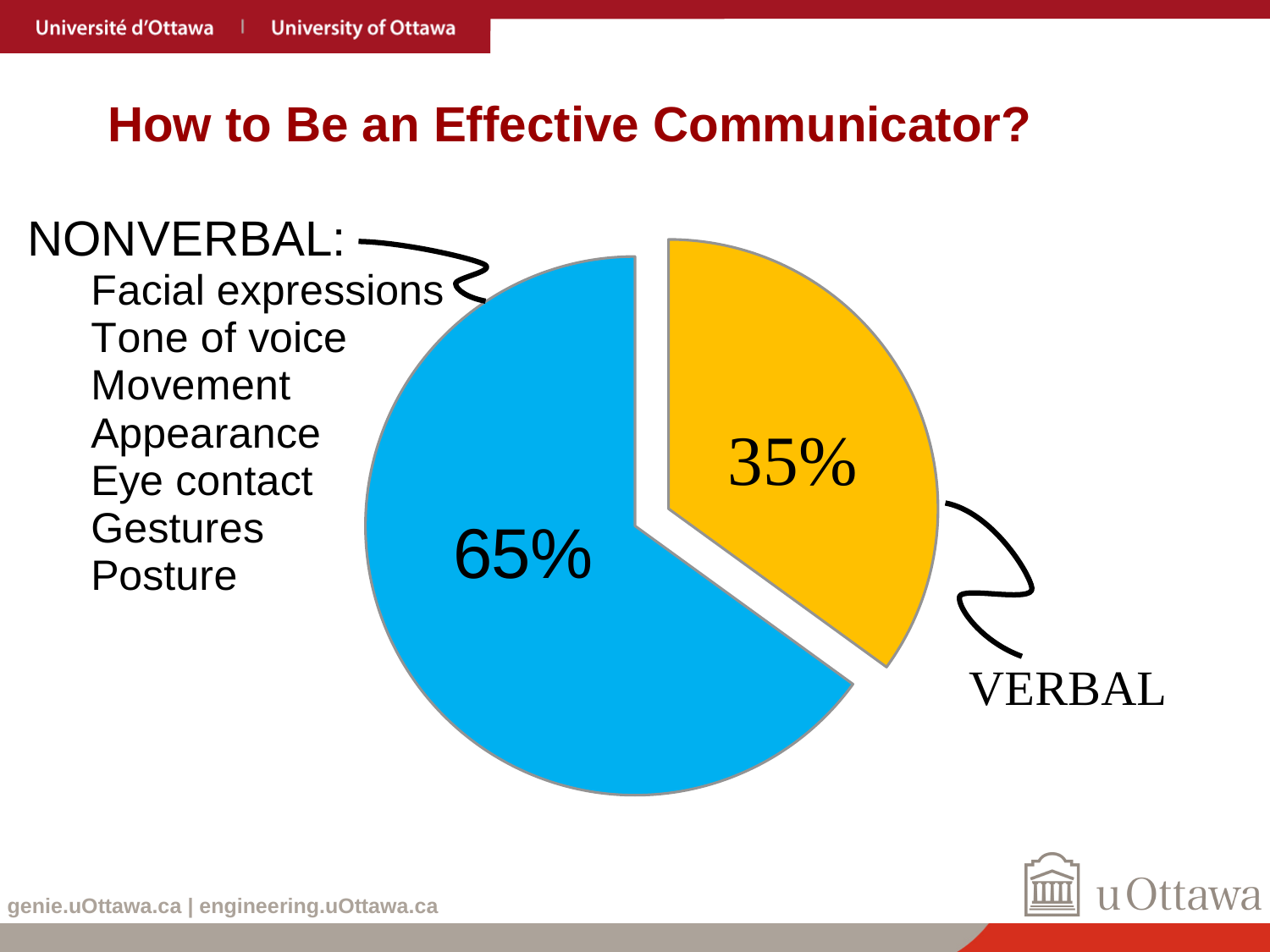

# How to Be an Effective Communicator?

### Chart

| Category | Column1 |
|---|---|
| Verbal | 0.35 |
| Nonverbal | 0.65 |